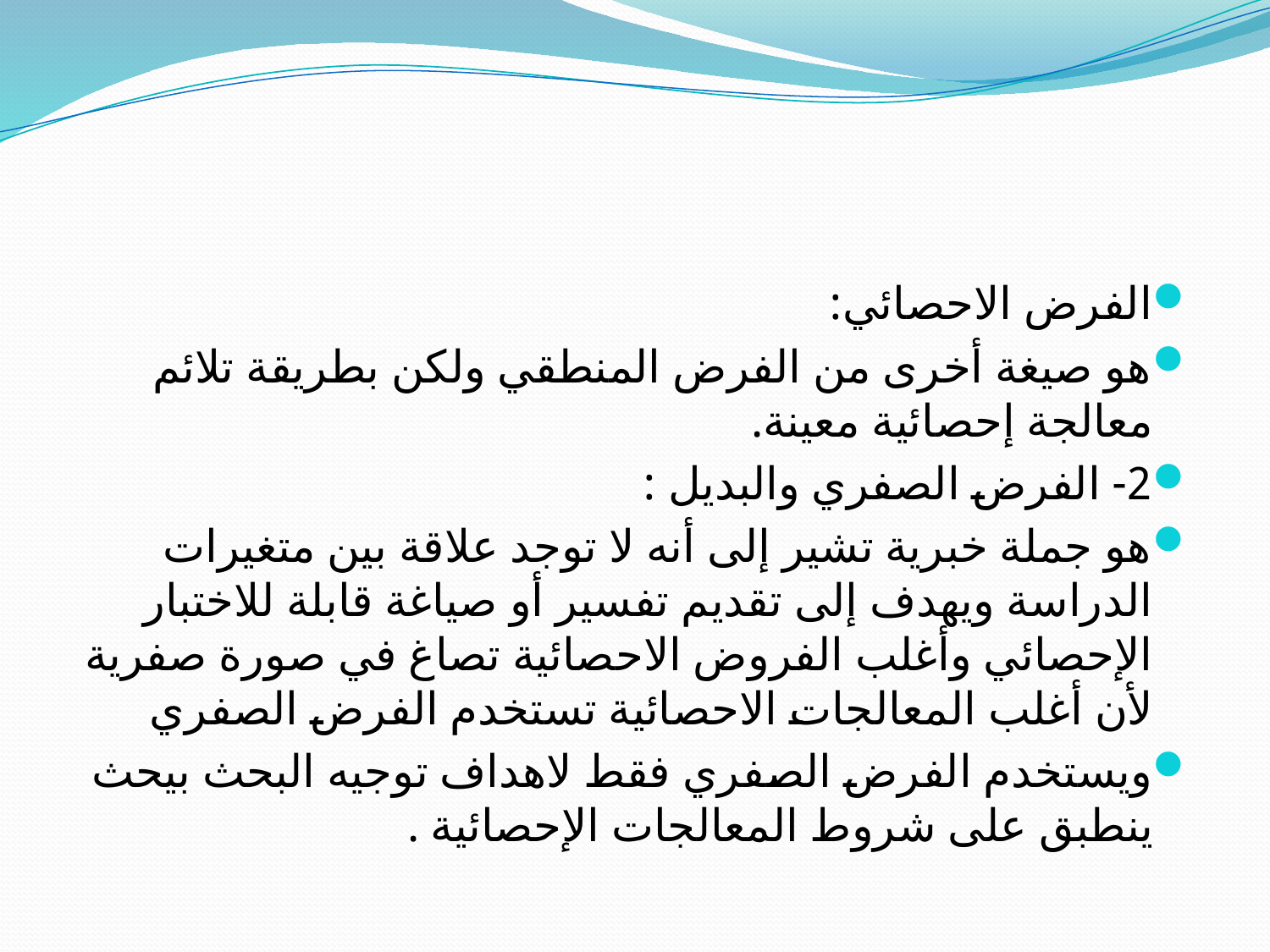

#
الفرض الاحصائي:
هو صيغة أخرى من الفرض المنطقي ولكن بطريقة تلائم معالجة إحصائية معينة.
2- الفرض الصفري والبديل :
هو جملة خبرية تشير إلى أنه لا توجد علاقة بين متغيرات الدراسة ويهدف إلى تقديم تفسير أو صياغة قابلة للاختبار الإحصائي وأغلب الفروض الاحصائية تصاغ في صورة صفرية لأن أغلب المعالجات الاحصائية تستخدم الفرض الصفري
ويستخدم الفرض الصفري فقط لاهداف توجيه البحث بيحث ينطبق على شروط المعالجات الإحصائية .